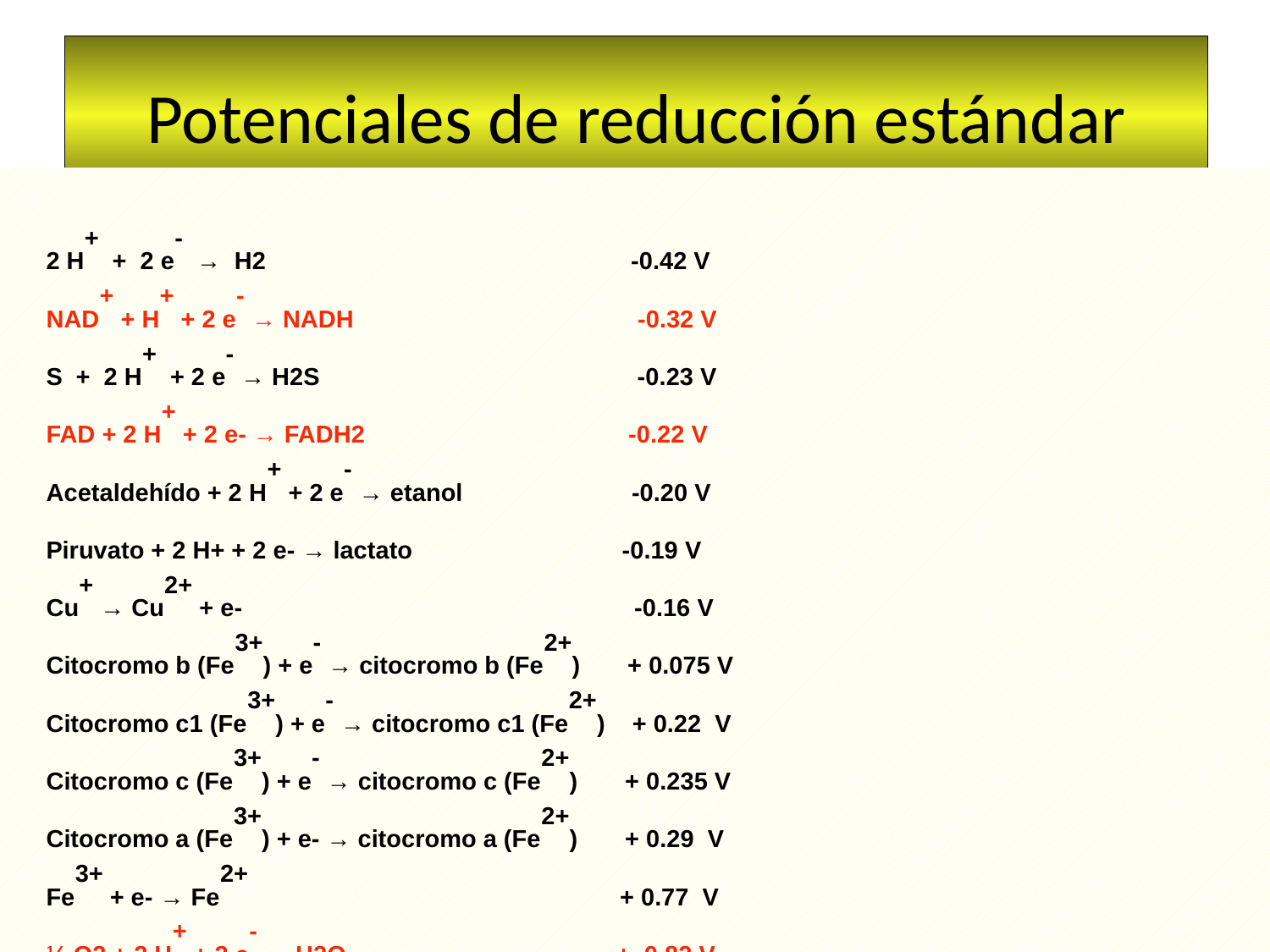

# Potenciales de reducción estándar

     2 H+  +  2 e-  →  H2                                                      -0.42 V
     NAD+ + H+ + 2 e- → NADH                                          -0.32 V
     S  +  2 H+  + 2 e- → H2S                                               -0.23 V
     FAD + 2 H+ + 2 e- → FADH2                                       -0.22 V
     Acetaldehído + 2 H+ + 2 e- → etanol                         -0.20 V
     Piruvato + 2 H+ + 2 e- → lactato                               -0.19 V
     Cu+ → Cu2+ + e-                                                          -0.16 V
     Citocromo b (Fe3+) + e- → citocromo b (Fe2+)       + 0.075 V
     Citocromo c1 (Fe3+) + e- → citocromo c1 (Fe2+)    + 0.22  V
     Citocromo c (Fe3+) + e- → citocromo c (Fe2+)       + 0.235 V
     Citocromo a (Fe3+) + e- → citocromo a (Fe2+)       + 0.29  V
     Fe3+ + e- → Fe2+                                                       + 0.77  V
     ½ O2 + 2 H+ + 2 e- → H2O                                        +  0.82 V